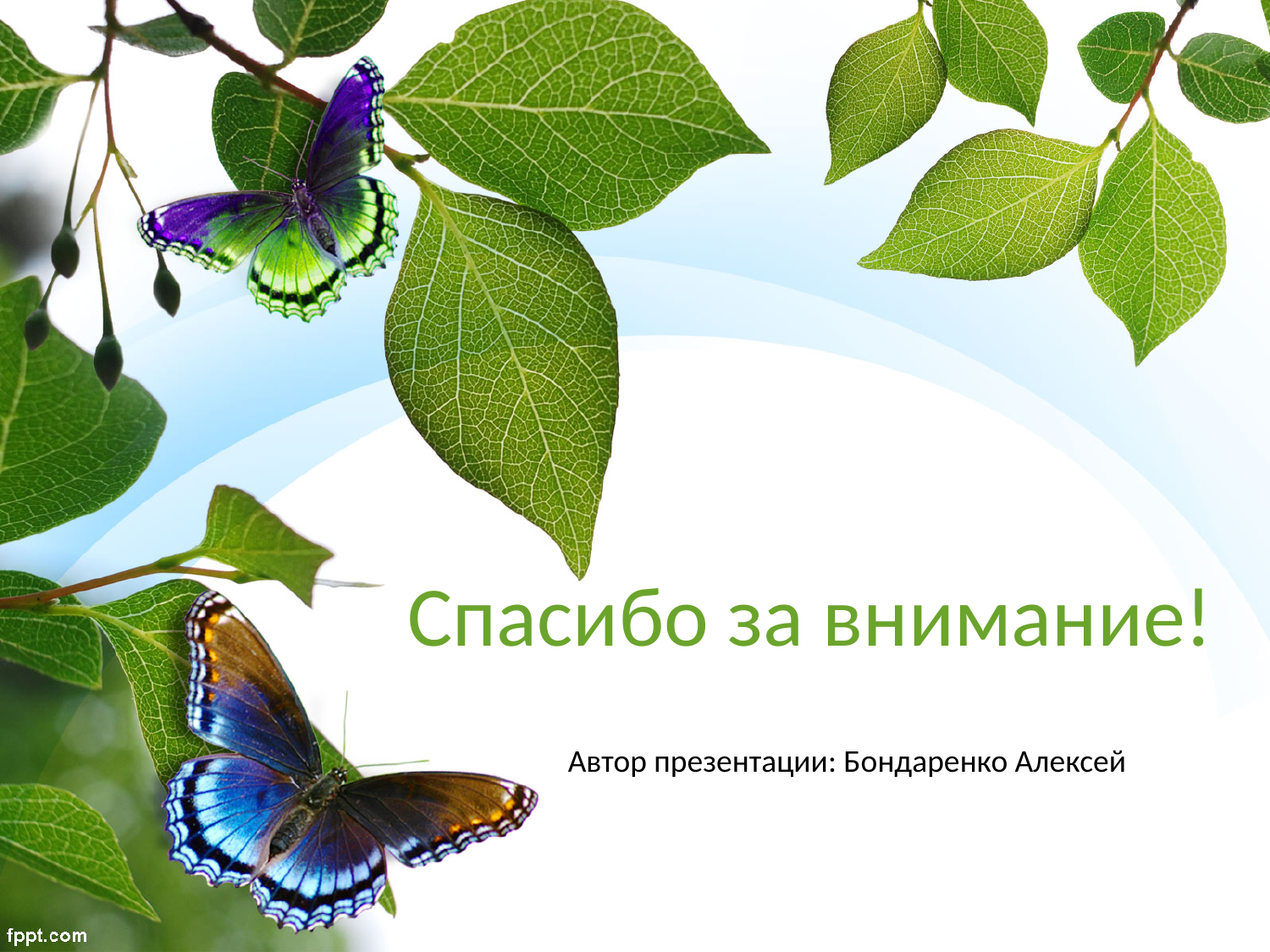

Спасибо за внимание!
Автор презентации: Бондаренко Алексей